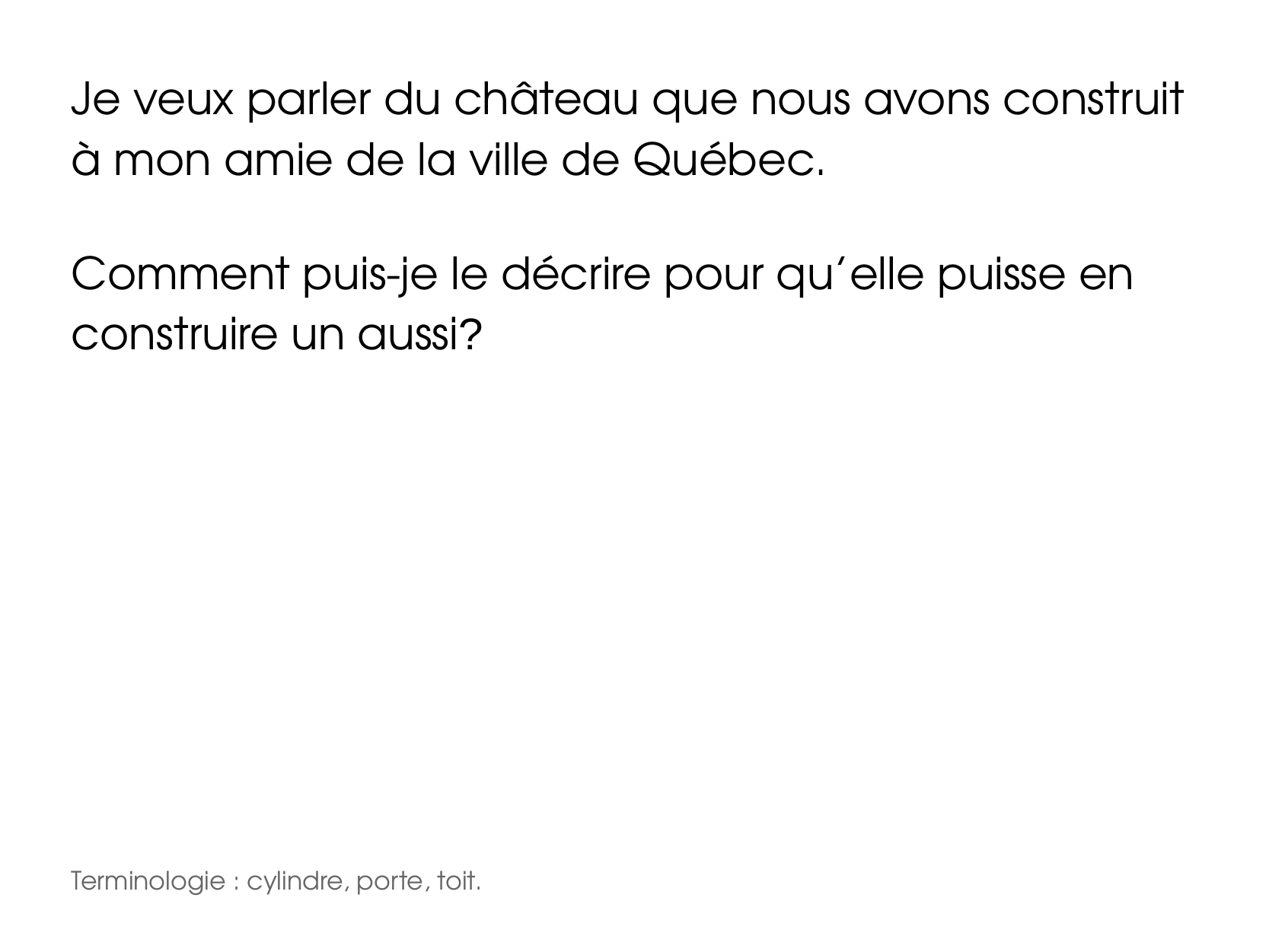

Je veux parler du château que nous avons construit à mon amie de la ville de Québec.

Comment puis-je le décrire pour qu’elle puisse en construire un aussi?
Terminologie : cylindre, porte, toit.